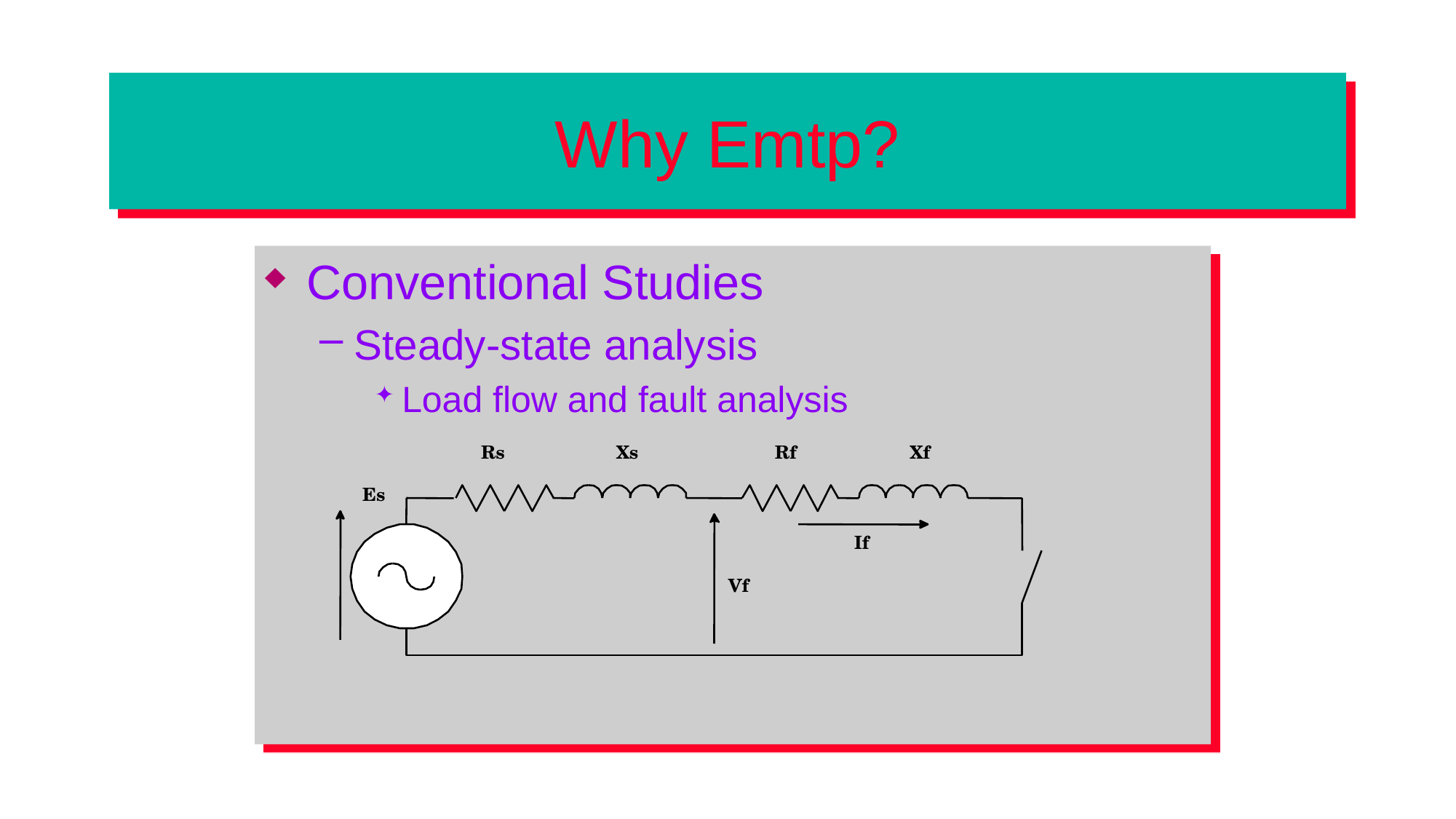

# Why Emtp?
Conventional Studies
Steady-state analysis
Load flow and fault analysis

Rs
Xs
Rf
Xf
Es

If

Vf